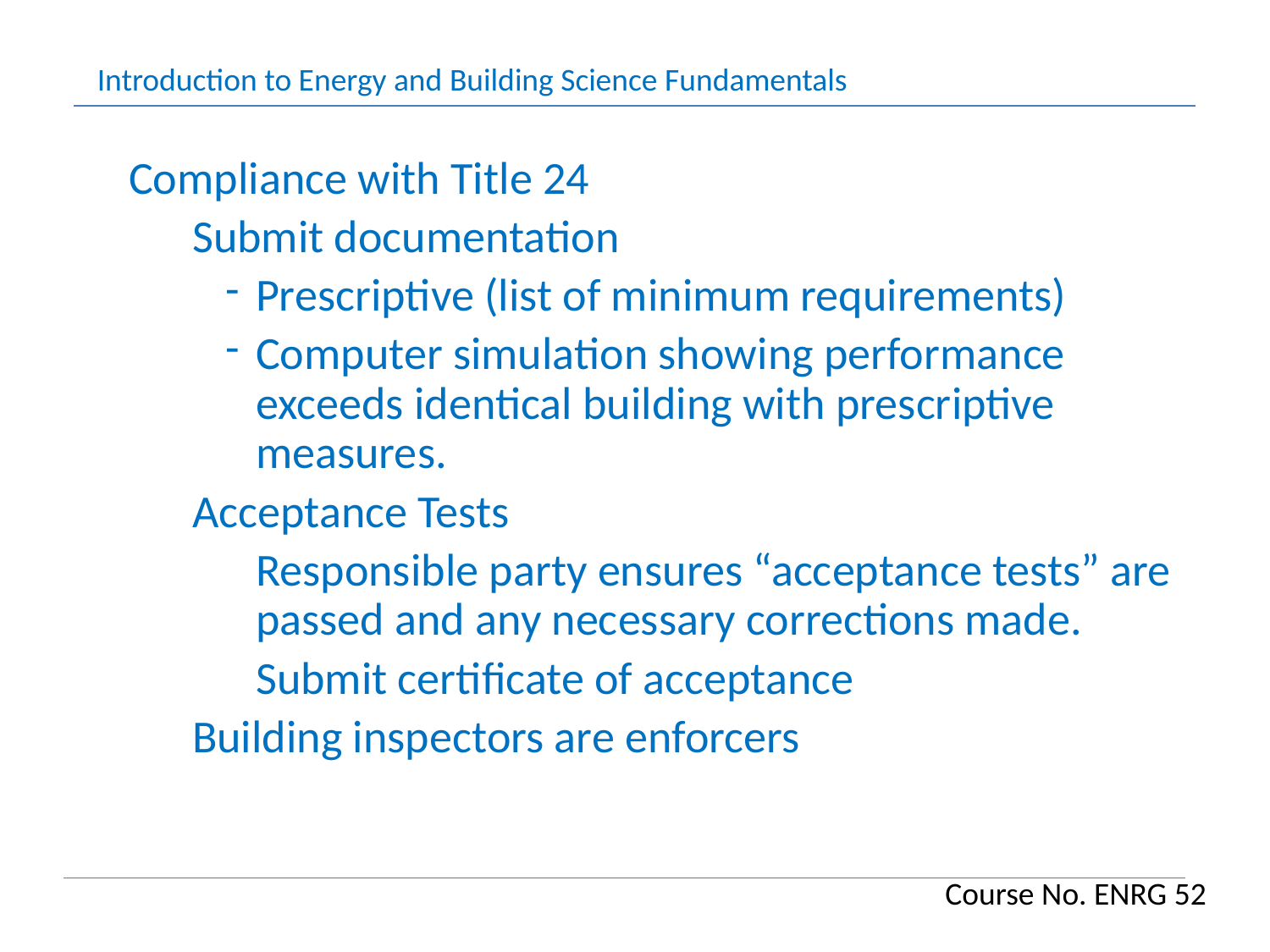

Compliance with Title 24
Submit documentation
Prescriptive (list of minimum requirements)
Computer simulation showing performance exceeds identical building with prescriptive measures.
Acceptance Tests
Responsible party ensures “acceptance tests” are passed and any necessary corrections made.
Submit certificate of acceptance
Building inspectors are enforcers